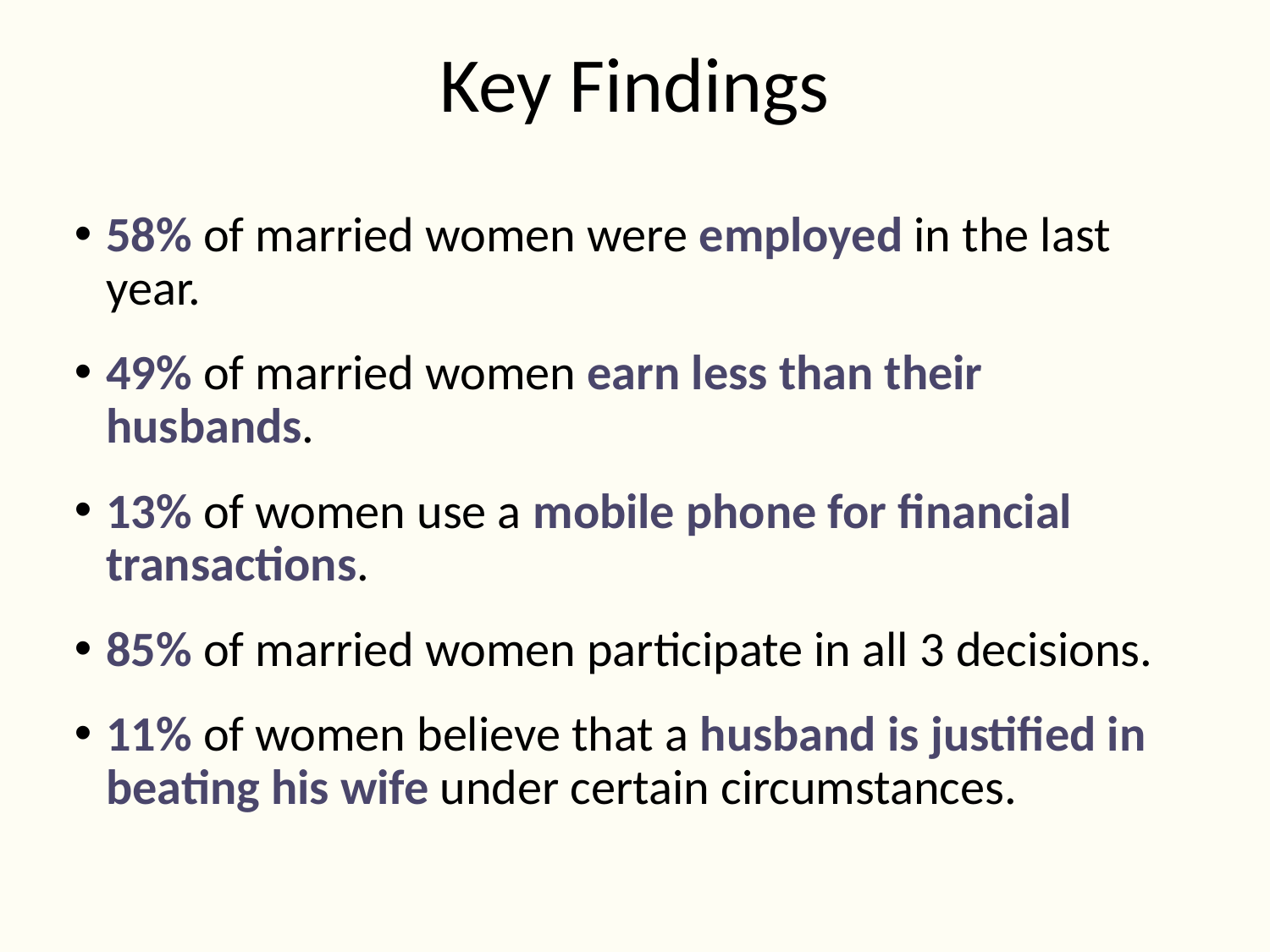

# Key Findings
58% of married women were employed in the last year.
49% of married women earn less than their husbands.
13% of women use a mobile phone for financial transactions.
85% of married women participate in all 3 decisions.
11% of women believe that a husband is justified in beating his wife under certain circumstances.